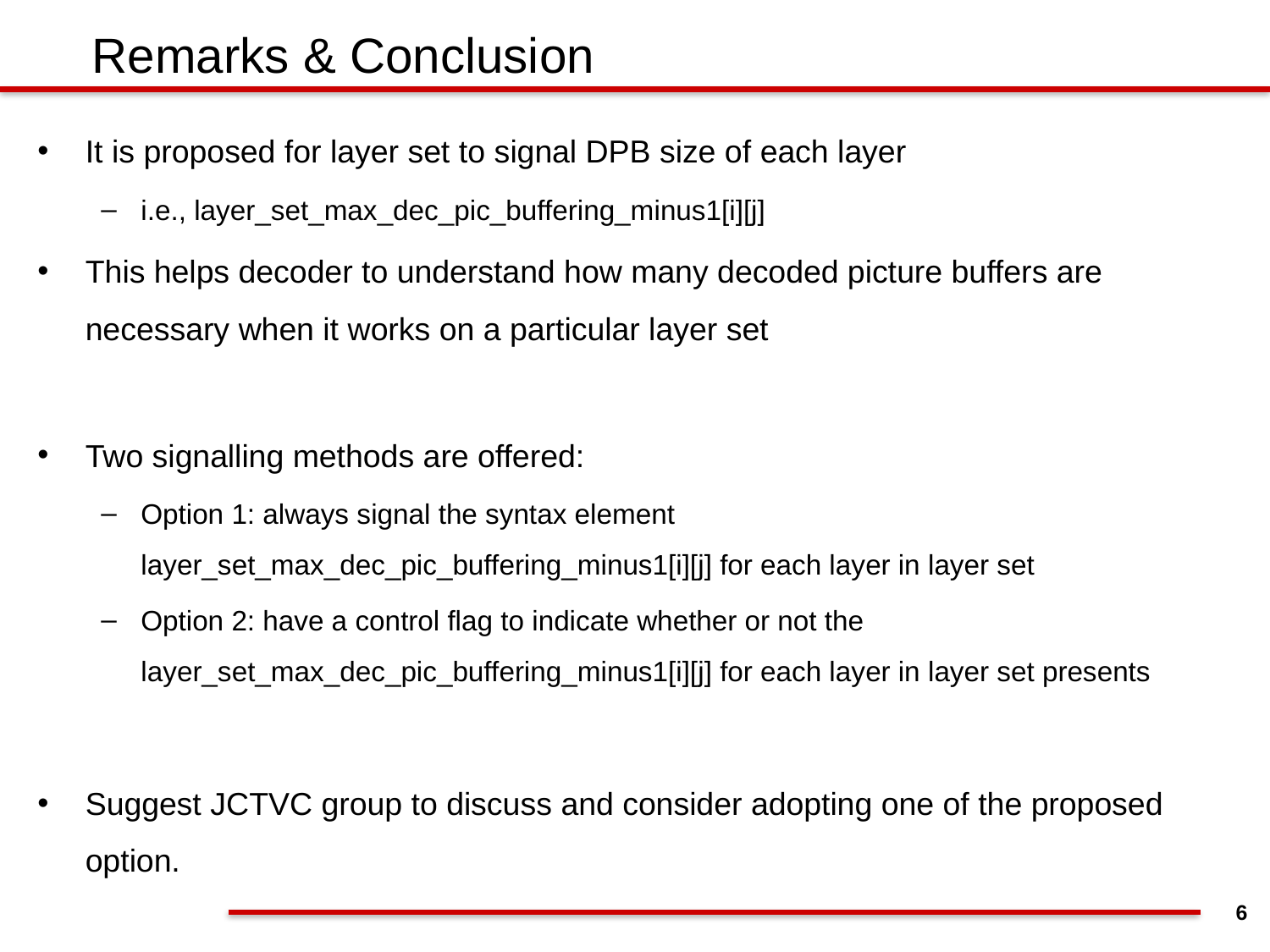

# Remarks & Conclusion
It is proposed for layer set to signal DPB size of each layer
i.e., layer_set_max_dec_pic_buffering_minus1[i][j]
This helps decoder to understand how many decoded picture buffers are necessary when it works on a particular layer set

Two signalling methods are offered:
Option 1: always signal the syntax element layer_set_max_dec_pic_buffering_minus1[i][j] for each layer in layer set
Option 2: have a control flag to indicate whether or not the layer_set_max_dec_pic_buffering_minus1[i][j] for each layer in layer set presents

Suggest JCTVC group to discuss and consider adopting one of the proposed option.
6